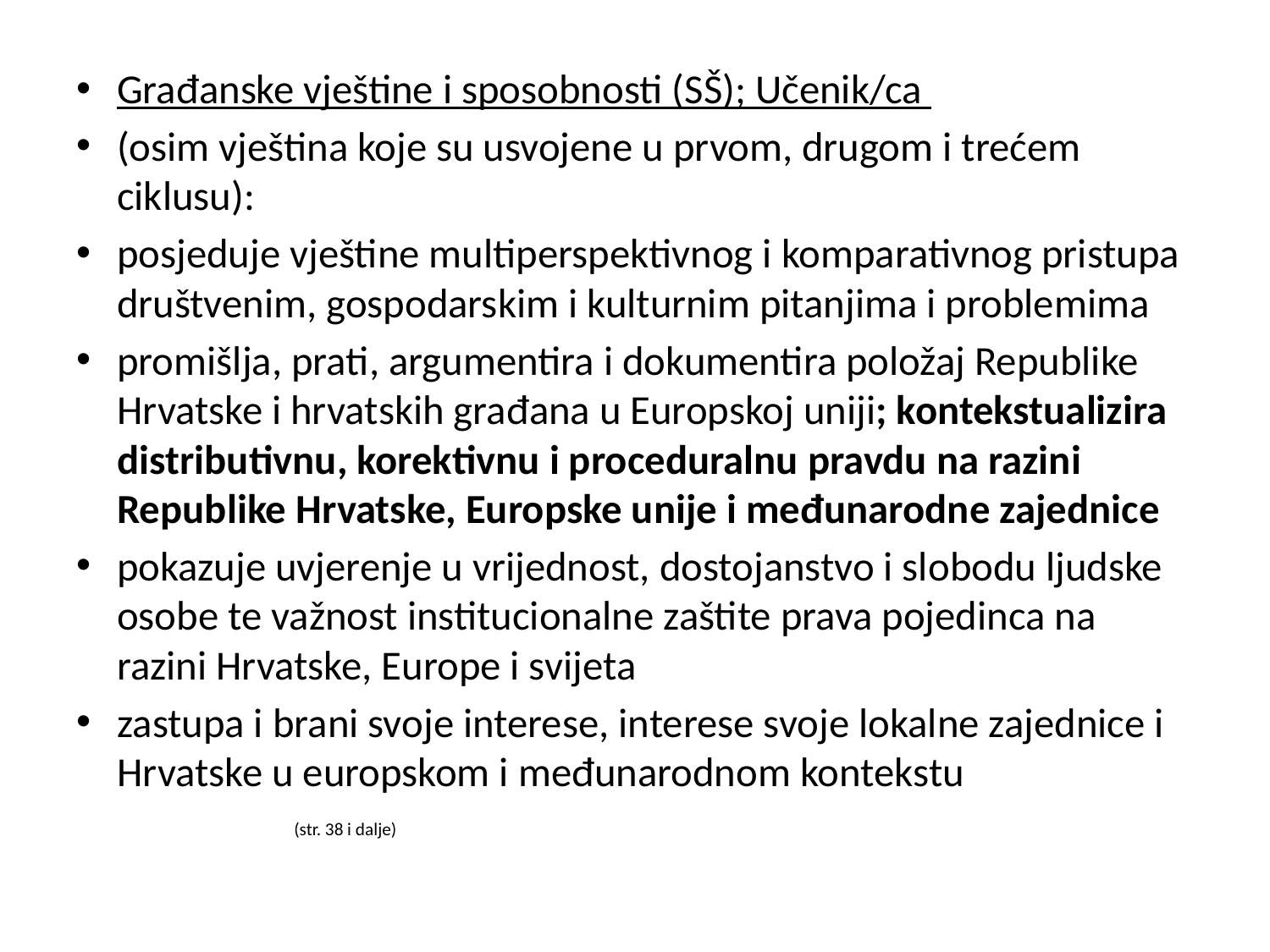

Građanske vještine i sposobnosti (SŠ); Učenik/ca
(osim vještina koje su usvojene u prvom, drugom i trećem ciklusu):
posjeduje vještine multiperspektivnog i komparativnog pristupa društvenim, gospodarskim i kulturnim pitanjima i problemima
promišlja, prati, argumentira i dokumentira položaj Republike Hrvatske i hrvatskih građana u Europskoj uniji; kontekstualizira distributivnu, korektivnu i proceduralnu pravdu na razini Republike Hrvatske, Europske unije i međunarodne zajednice
pokazuje uvjerenje u vrijednost, dostojanstvo i slobodu ljudske osobe te važnost institucionalne zaštite prava pojedinca na razini Hrvatske, Europe i svijeta
zastupa i brani svoje interese, interese svoje lokalne zajednice i Hrvatske u europskom i međunarodnom kontekstu                                            (str. 38 i dalje)